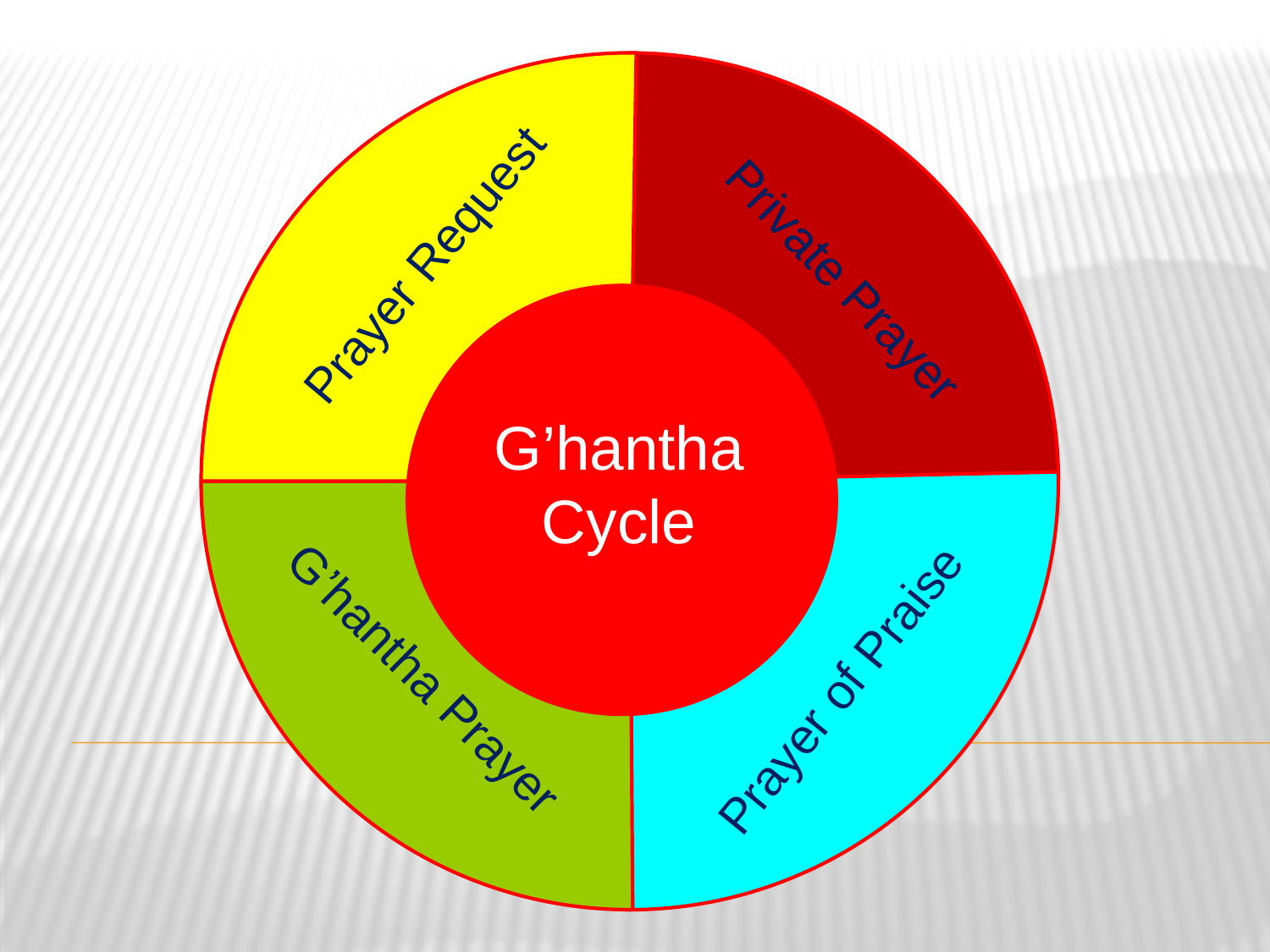

Prayer Request
Private Prayer

G’hantha Cycle

G’hantha Prayer
Prayer of Praise